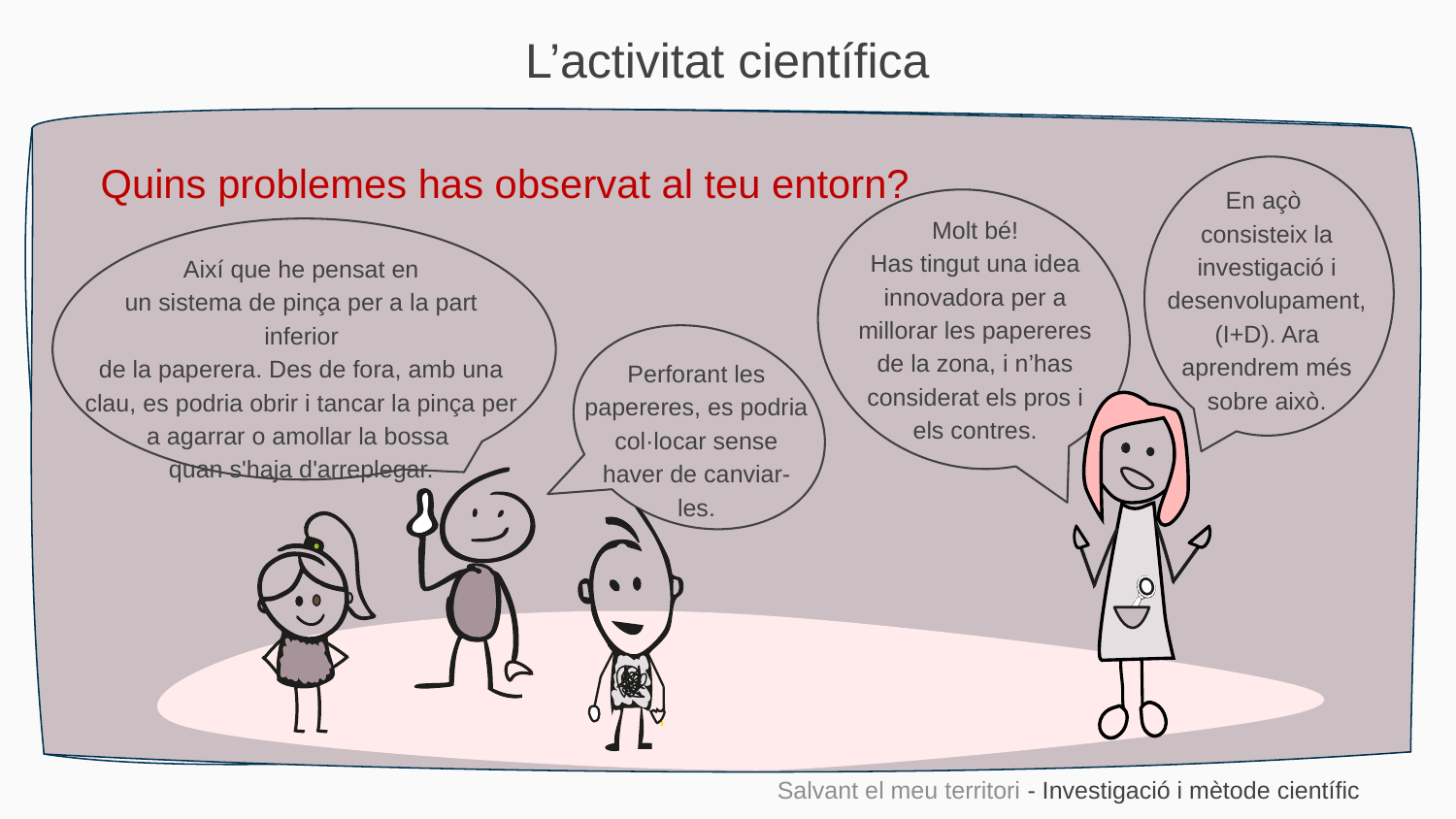

L’activitat científica

Quins problemes has observat al teu entorn?

En açò
consisteix la investigació i desenvolupament, (I+D). Ara aprendrem més sobre això.

Molt bé!
Has tingut una idea innovadora per a millorar les papereres de la zona, i n’has considerat els pros i els contres.

Així que he pensat en
un sistema de pinça per a la part inferior
de la paperera. Des de fora, amb una clau, es podria obrir i tancar la pinça per a agarrar o amollar la bossa
quan s'haja d'arreplegar.

Perforant les papereres, es podria col·locar sense haver de canviar-les.

Salvant el meu territori - Investigació i mètode científic